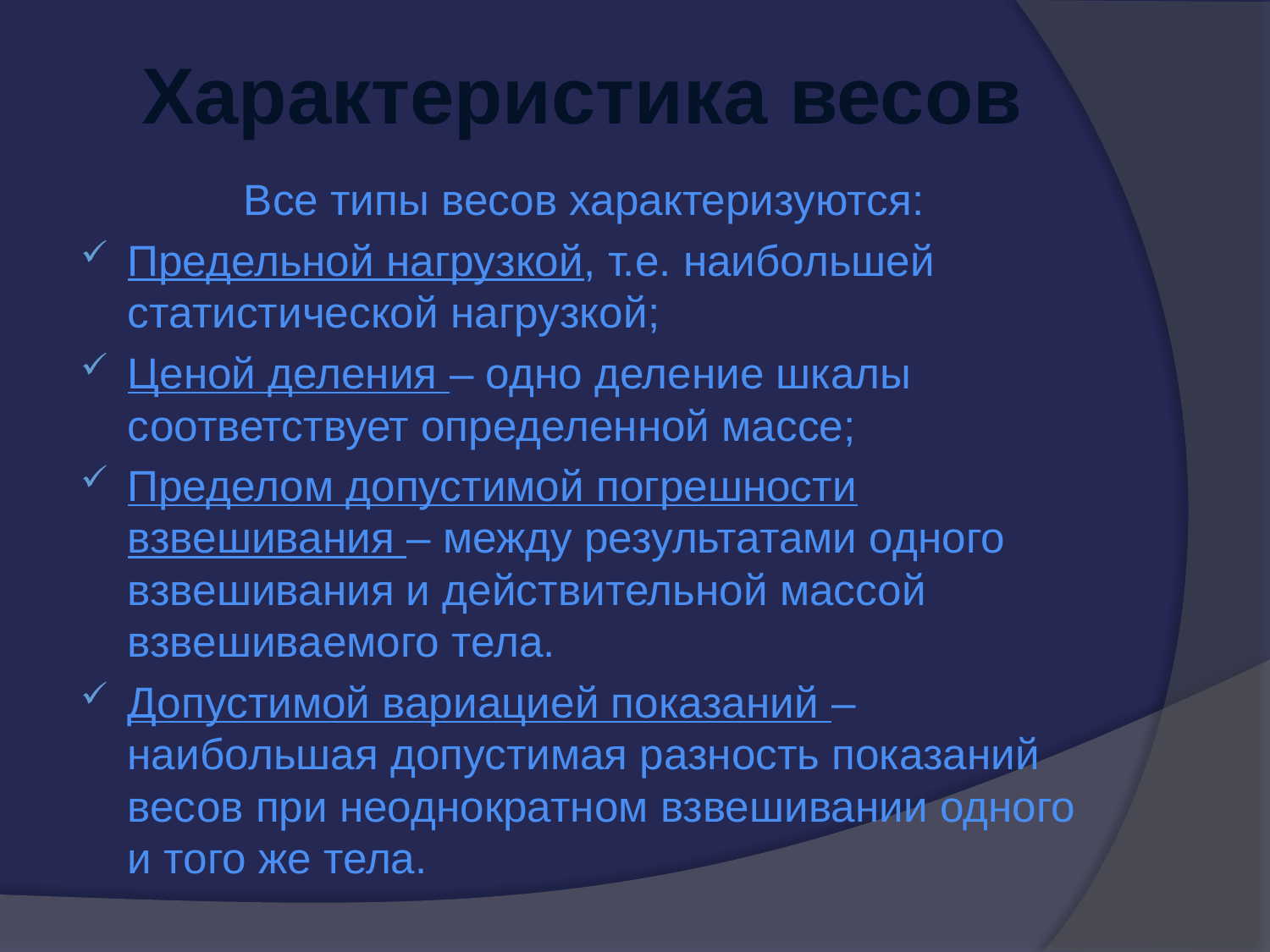

# Характеристика весов
Все типы весов характеризуются:
Предельной нагрузкой, т.е. наибольшей статистической нагрузкой;
Ценой деления – одно деление шкалы соответствует определенной массе;
Пределом допустимой погрешности взвешивания – между результатами одного взвешивания и действительной массой взвешиваемого тела.
Допустимой вариацией показаний – наибольшая допустимая разность показаний весов при неоднократном взвешивании одного и того же тела.